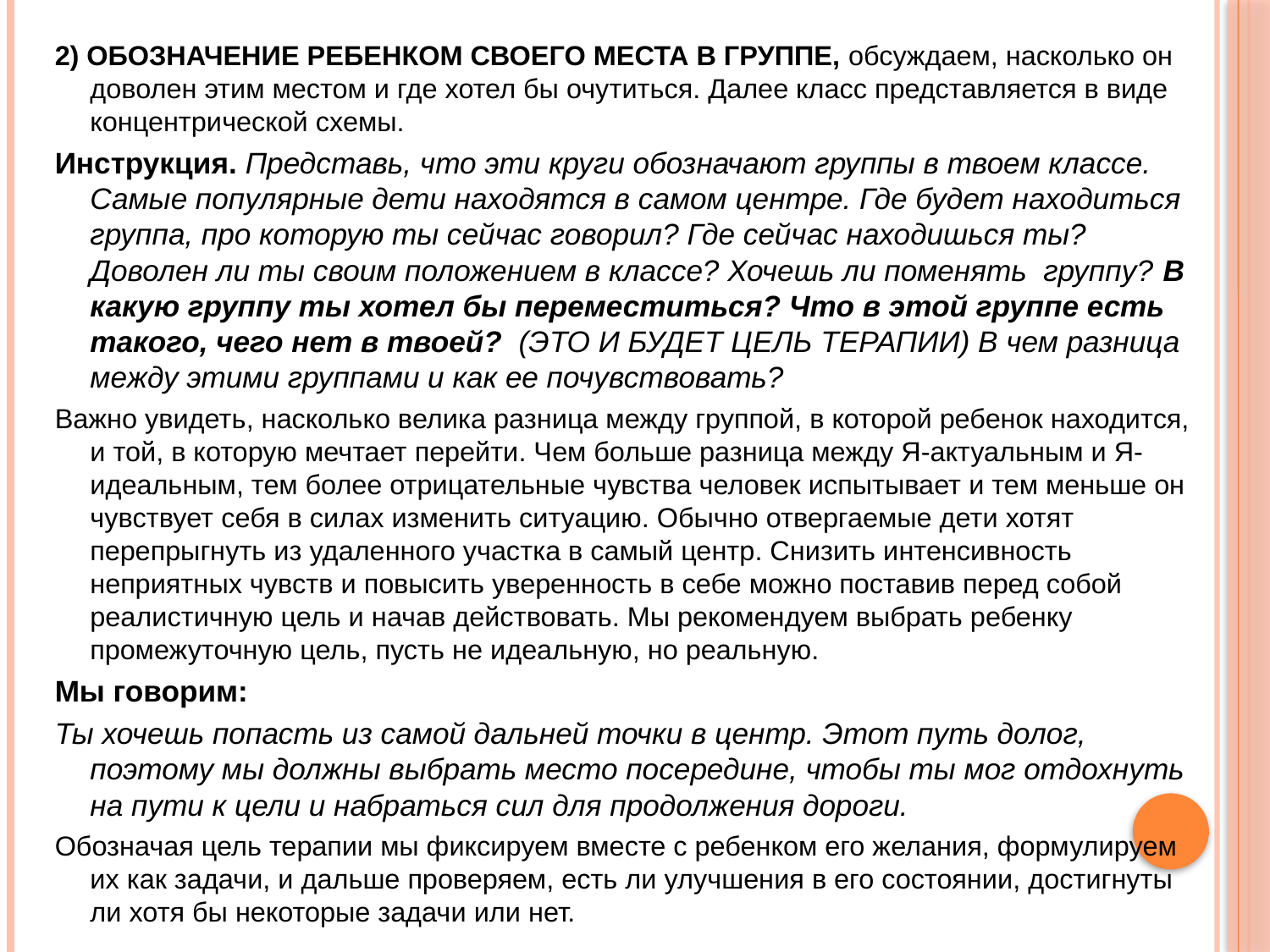

2) ОБОЗНАЧЕНИЕ РЕБЕНКОМ СВОЕГО МЕСТА В ГРУППЕ, обсуждаем, насколько он доволен этим местом и где хотел бы очутиться. Далее класс представляется в виде концентрической схемы.
Инструкция. Представь, что эти круги обозначают группы в твоем классе. Самые популярные дети находятся в самом центре. Где будет находиться группа, про которую ты сейчас говорил? Где сейчас находишься ты? Доволен ли ты своим положением в классе? Хочешь ли поменять  группу? В какую группу ты хотел бы переместиться? Что в этой группе есть такого, чего нет в твоей?  (ЭТО И БУДЕТ ЦЕЛЬ ТЕРАПИИ) В чем разница между этими группами и как ее почувствовать?
Важно увидеть, насколько велика разница между группой, в которой ребенок находится, и той, в которую мечтает перейти. Чем больше разница между Я-актуальным и Я-идеальным, тем более отрицательные чувства человек испытывает и тем меньше он чувствует себя в силах изменить ситуацию. Обычно отвергаемые дети хотят перепрыгнуть из удаленного участка в самый центр. Снизить интенсивность неприятных чувств и повысить уверенность в себе можно поставив перед собой реалистичную цель и начав действовать. Мы рекомендуем выбрать ребенку промежуточную цель, пусть не идеальную, но реальную.
Мы говорим:
Ты хочешь попасть из самой дальней точки в центр. Этот путь долог, поэтому мы должны выбрать место посередине, чтобы ты мог отдохнуть на пути к цели и набраться сил для продолжения дороги.
Обозначая цель терапии мы фиксируем вместе с ребенком его желания, формулируем их как задачи, и дальше проверяем, есть ли улучшения в его состоянии, достигнуты ли хотя бы некоторые задачи или нет.